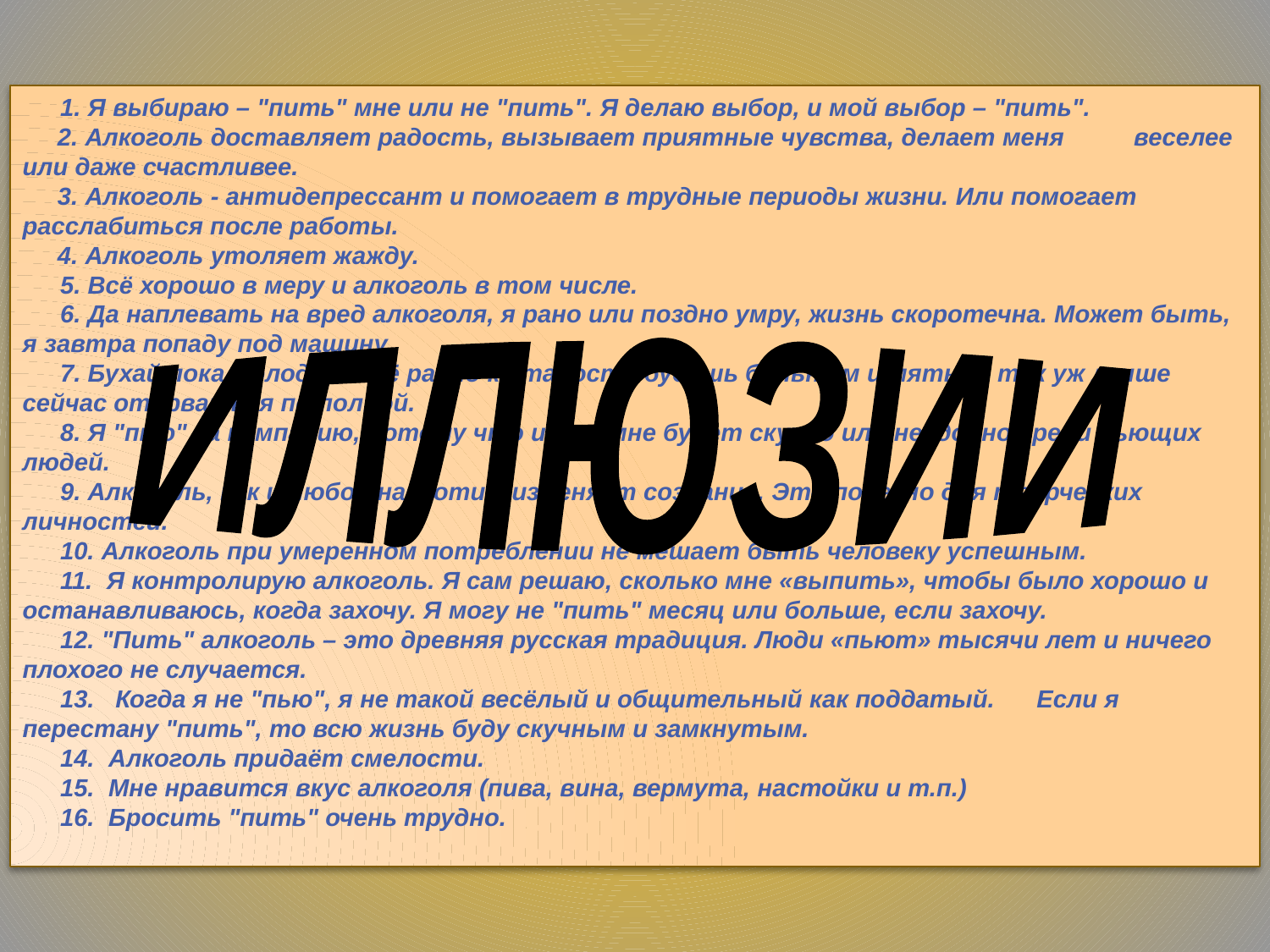

1. Я выбираю – "пить" мне или не "пить". Я делаю выбор, и мой выбор – "пить".
     2. Алкоголь доставляет радость, вызывает приятные чувства, делает меня          веселее или даже счастливее.
     3. Алкоголь - антидепрессант и помогает в трудные периоды жизни. Или помогает расслабиться после работы.
     4. Алкоголь утоляет жажду.
5. Всё хорошо в меру и алкоголь в том числе.
6. Да наплевать на вред алкоголя, я рано или поздно умру, жизнь скоротечна. Может быть, я завтра попаду под машину.
7. Бухай пока молодой. Всё равно к старости будешь больным и мятым, так уж лучше сейчас оторваться по полной.
8. Я "пью" за компанию, потому что иначе мне будет скучно или неудобно среди пьющих людей.
9. Алкоголь, как и любой наркотик, изменяет сознание. Это полезно для творческих личностей.
10. Алкоголь при умеренном потреблении не мешает быть человеку успешным.
11.  Я контролирую алкоголь. Я сам решаю, сколько мне «выпить», чтобы было хорошо и останавливаюсь, когда захочу. Я могу не "пить" месяц или больше, если захочу.
12. "Пить" алкоголь – это древняя русская традиция. Люди «пьют» тысячи лет и ничего плохого не случается.
13.   Когда я не "пью", я не такой весёлый и общительный как поддатый.      Если я перестану "пить", то всю жизнь буду скучным и замкнутым.
14.  Алкоголь придаёт смелости.
15.  Мне нравится вкус алкоголя (пива, вина, вермута, настойки и т.п.)
16.  Бросить "пить" очень трудно.

ИЛЛЮЗИИ